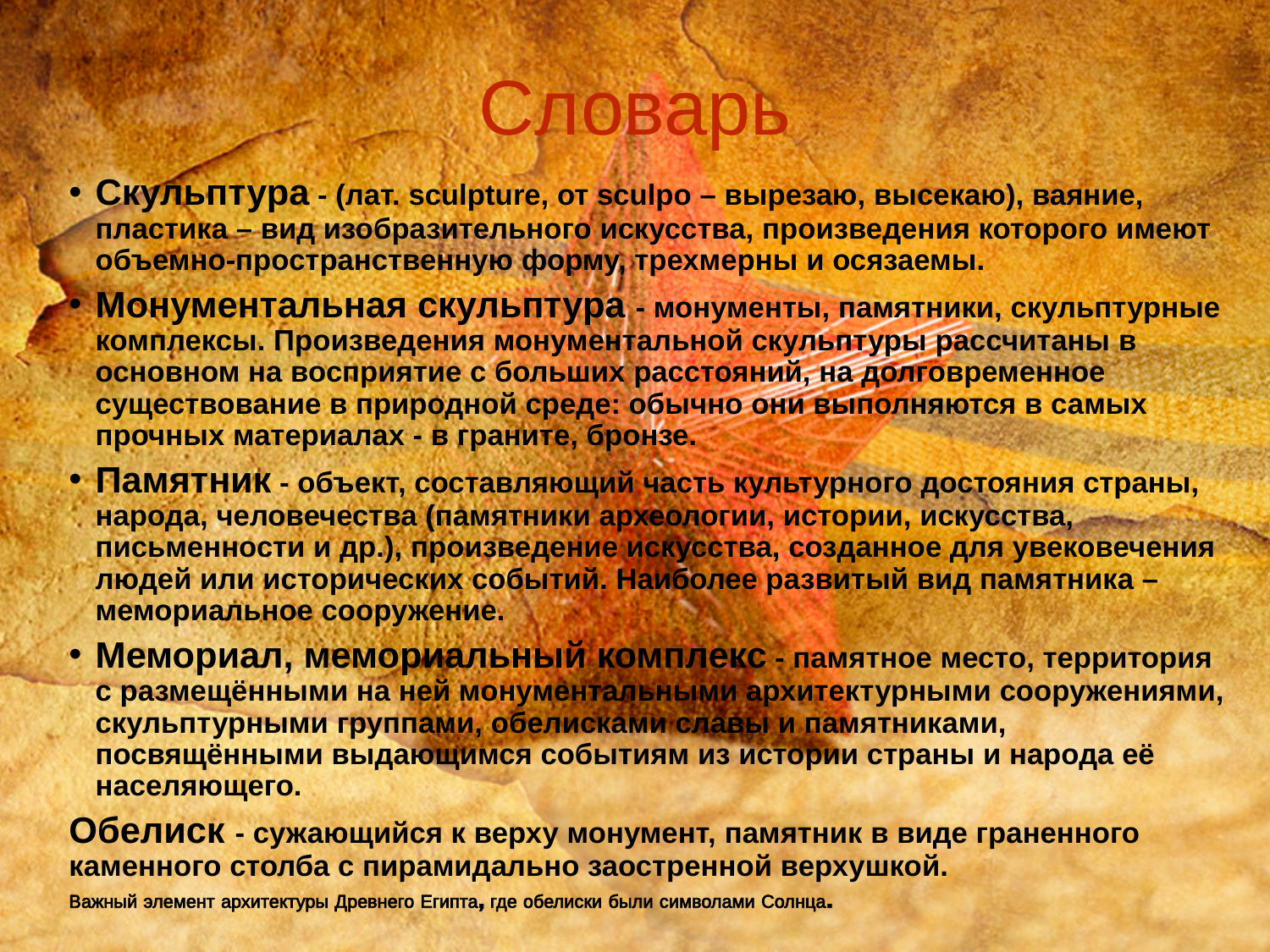

# Словарь
Скульптура - (лат. sculpture, от sculpo – вырезаю, высекаю), ваяние, пластика – вид изобразительного искусства, произведения которого имеют объемно-пространственную форму, трехмерны и осязаемы.
Монументальная скульптура - монументы, памятники, скульптурные комплексы. Произведения монументальной скульптуры рассчитаны в основном на восприятие с больших расстояний, на долговременное существование в природной среде: обычно они выполняются в самых прочных материалах - в граните, бронзе.
Памятник - объект, составляющий часть культурного достояния страны, народа, человечества (памятники археологии, истории, искусства, письменности и др.), произведение искусства, созданное для увековечения людей или исторических событий. Наиболее развитый вид памятника – мемориальное сооружение.
Мемориал, мемориальный комплекс - памятное место, территория c размещёнными на ней монументальными архитектурными сооружениями, скульптурными группами, обелисками славы и памятниками, посвящёнными выдающимся событиям из истории страны и народа её населяющего.
Обелиск - сужающийся к верху монумент, памятник в виде граненного каменного столба с пирамидально заостренной верхушкой.
Важный элемент архитектуры Древнего Египта, где обелиски были символами Солнца.